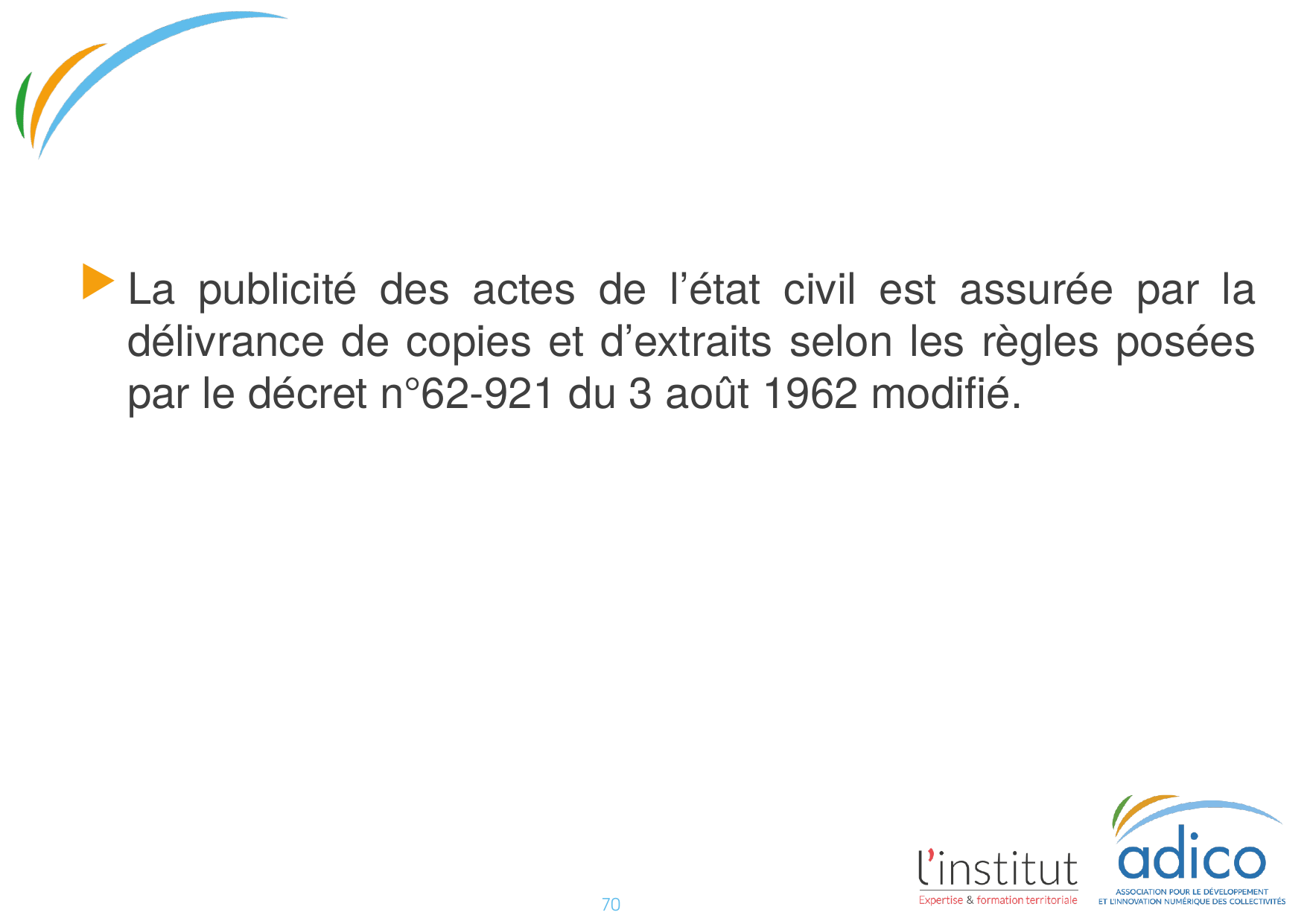

#

La publicité des actes de l’état civil est assurée par la délivrance de copies et d’extraits selon les règles posées par le décret n°62-921 du 3 août 1962 modifié.